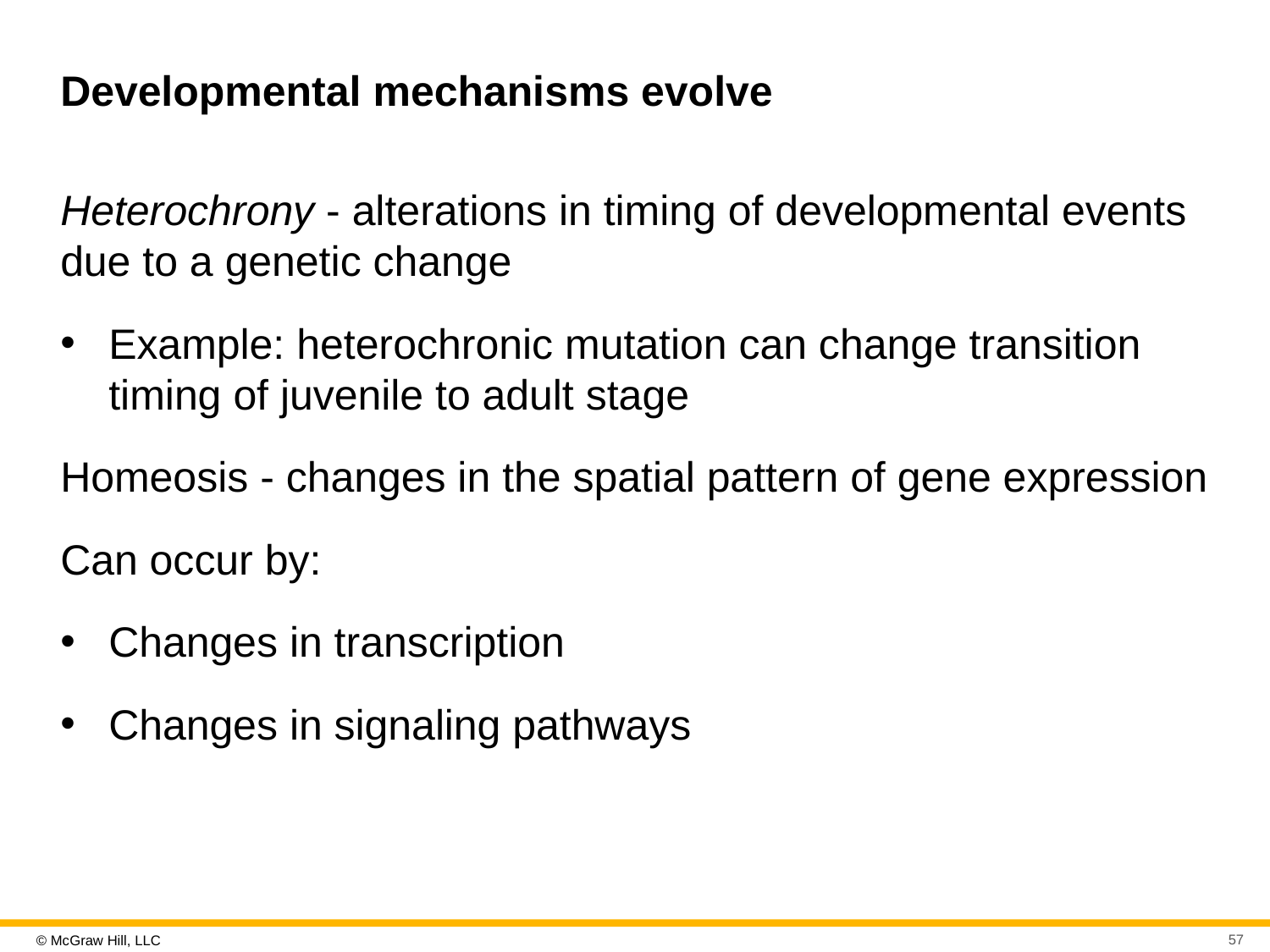

# Developmental mechanisms evolve
Heterochrony - alterations in timing of developmental events due to a genetic change
Example: heterochronic mutation can change transition timing of juvenile to adult stage
Homeosis - changes in the spatial pattern of gene expression
Can occur by:
Changes in transcription
Changes in signaling pathways
57